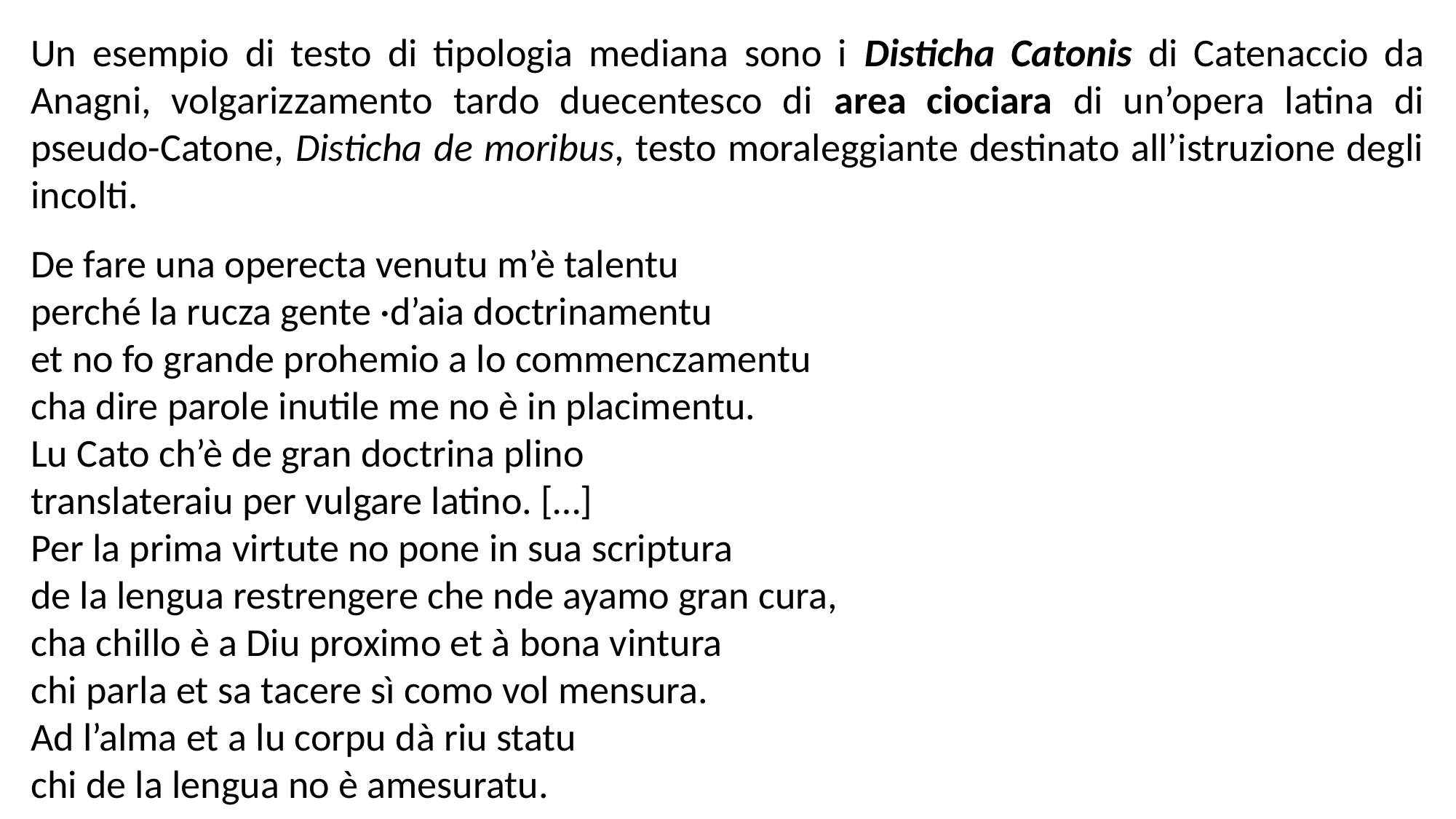

Un esempio di testo di tipologia mediana sono i Disticha Catonis di Catenaccio da Anagni, volgarizzamento tardo duecentesco di area ciociara di un’opera latina di pseudo-Catone, Disticha de moribus, testo moraleggiante destinato all’istruzione degli incolti.

De fare una operecta venutu m’è talentu
perché la rucza gente ·d’aia doctrinamentu
et no fo grande prohemio a lo commenczamentu
cha dire parole inutile me no è in placimentu.
Lu Cato ch’è de gran doctrina plino
translateraiu per vulgare latino. […]
Per la prima virtute no pone in sua scriptura
de la lengua restrengere che nde ayamo gran cura,
cha chillo è a Diu proximo et à bona vintura
chi parla et sa tacere sì como vol mensura.
Ad l’alma et a lu corpu dà riu statu
chi de la lengua no è amesuratu.